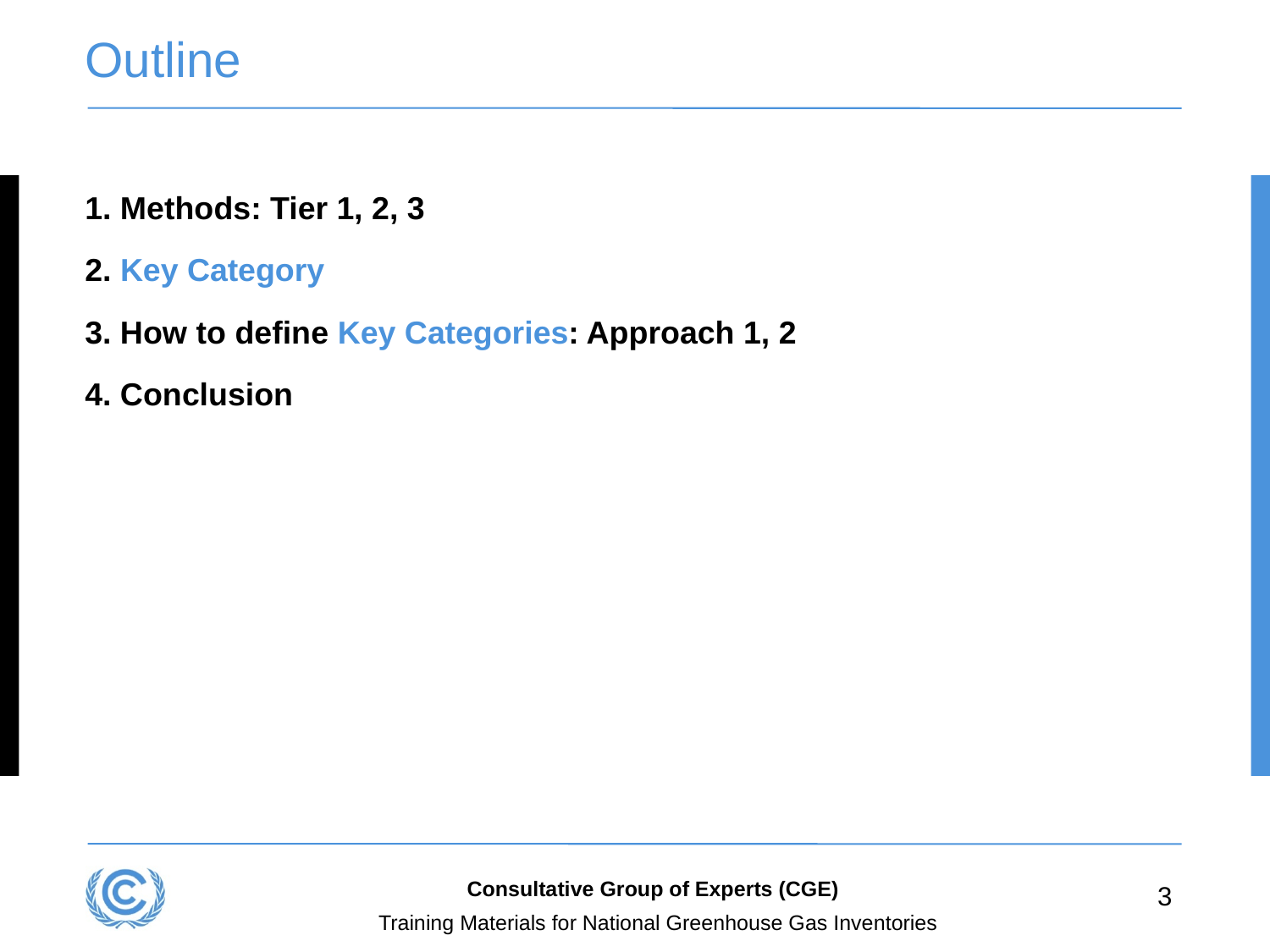

# Outline
1. Methods: Tier 1, 2, 3
2. Key Category
3. How to define Key Categories: Approach 1, 2
4. Conclusion
Consultative Group of Experts (CGE)
3
Training Materials for National Greenhouse Gas Inventories